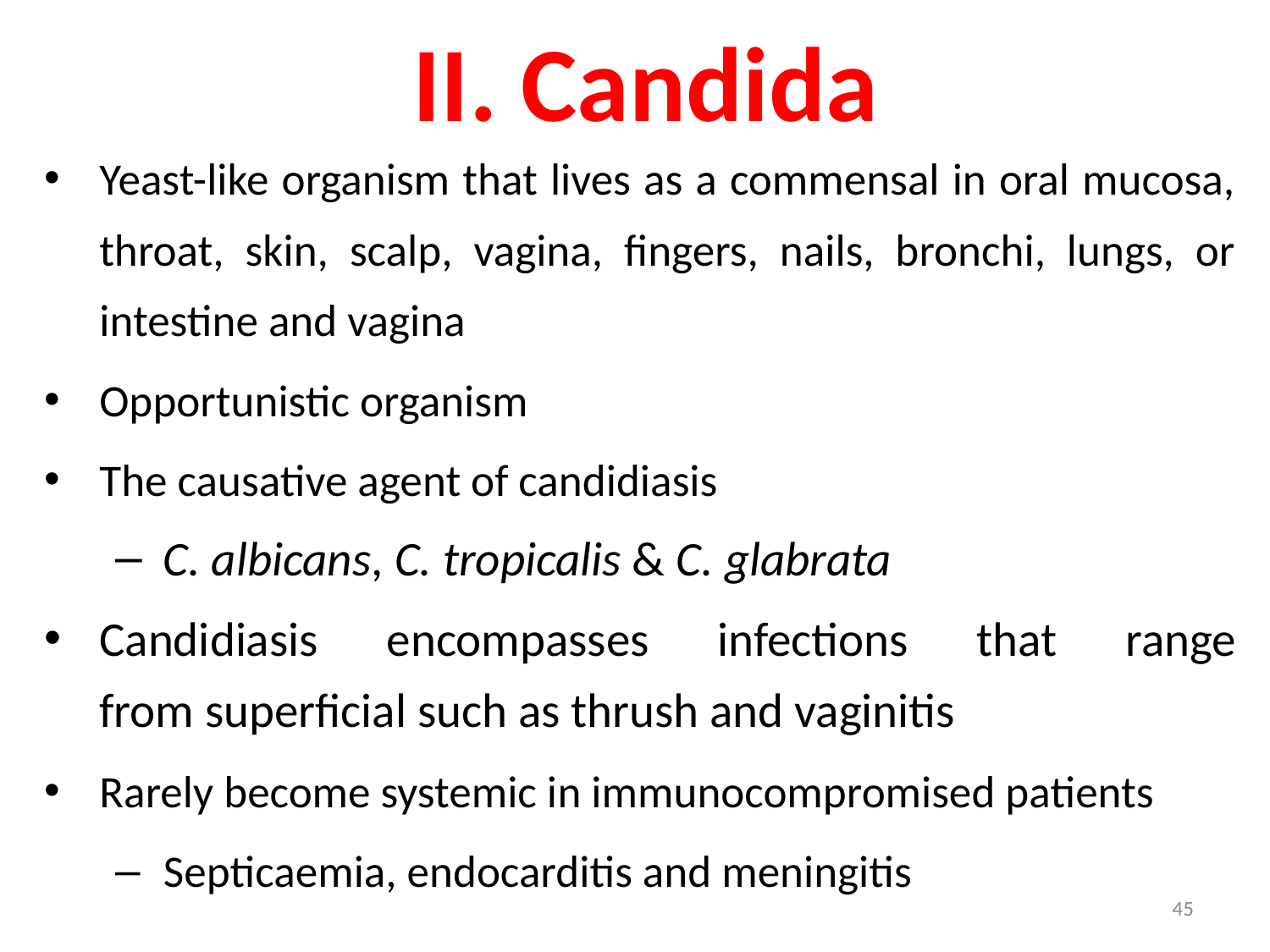

# II. Candida
Yeast-like organism that lives as a commensal in oral mucosa, throat, skin, scalp, vagina, fingers, nails, bronchi, lungs, or intestine and vagina
Opportunistic organism
The causative agent of candidiasis
C. albicans, C. tropicalis & C. glabrata
Candidiasis encompasses infections that range from superficial such as thrush and vaginitis
Rarely become systemic in immunocompromised patients
Septicaemia, endocarditis and meningitis

45